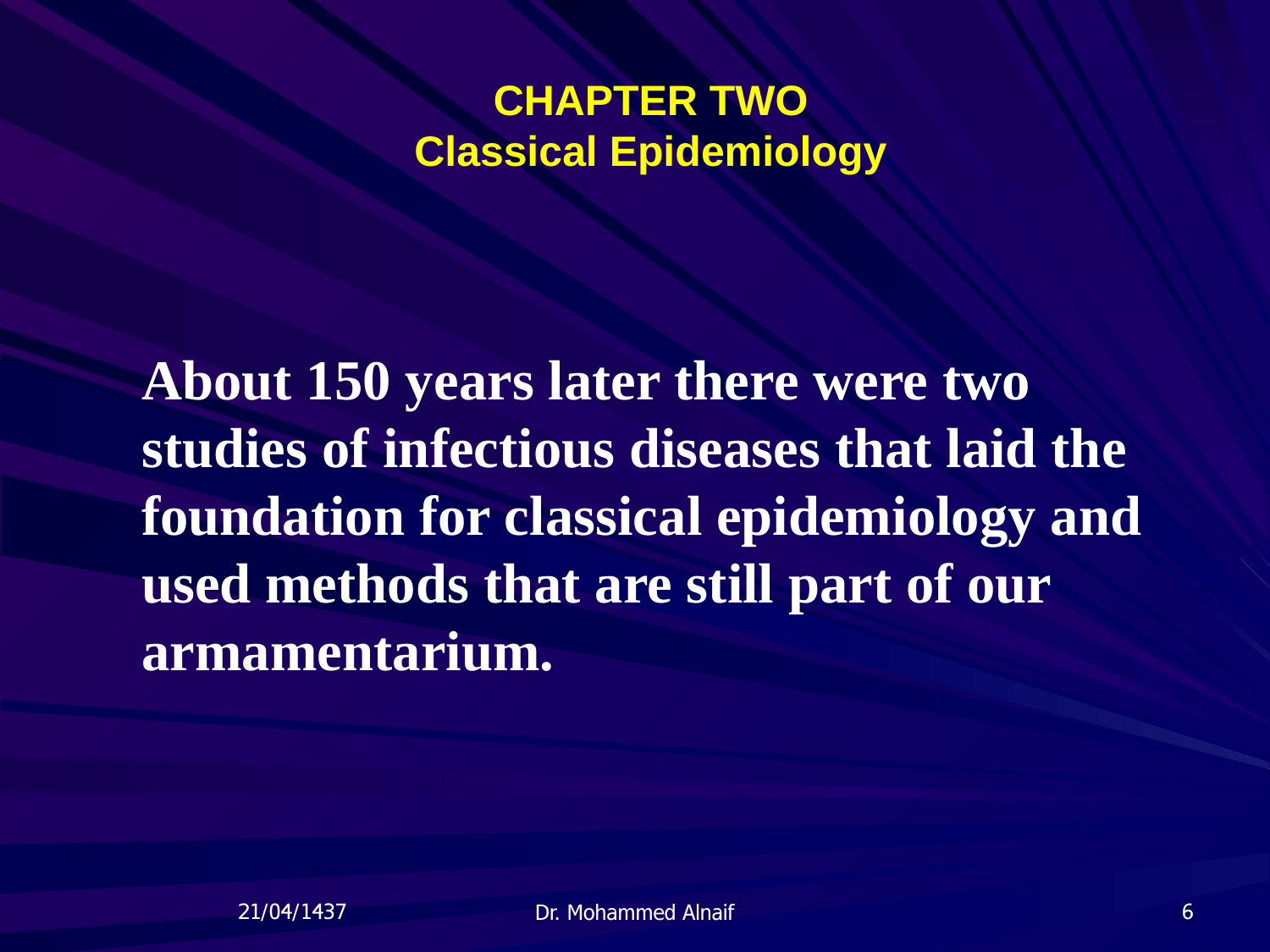

# CHAPTER TWO Classical Epidemiology
About 150 years later there were two studies of infectious diseases that laid the foundation for classical epidemiology and used methods that are still part of our armamentarium.
21/04/1437
6
Dr. Mohammed Alnaif